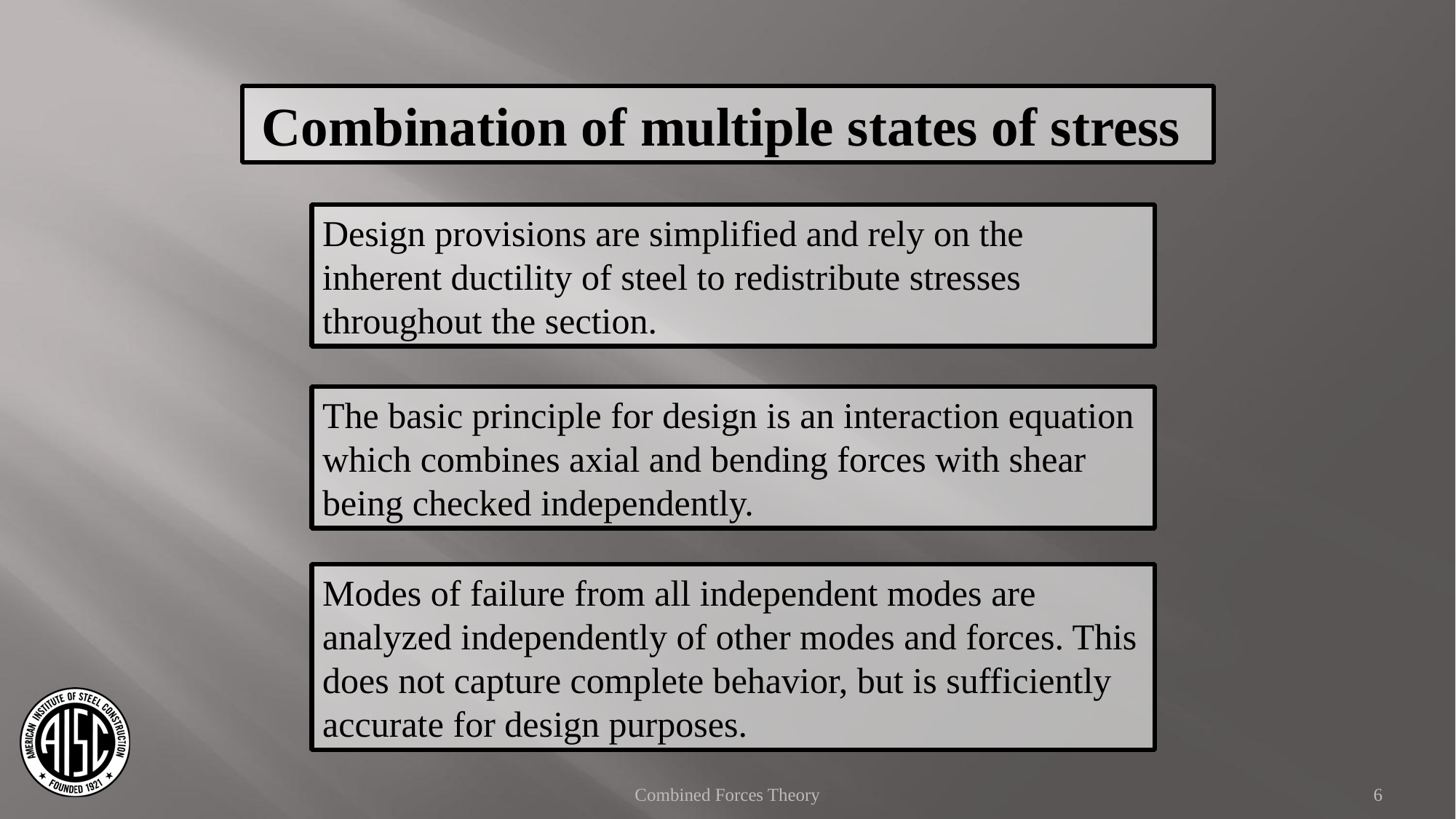

Combination of multiple states of stress
Design provisions are simplified and rely on the inherent ductility of steel to redistribute stresses throughout the section.
The basic principle for design is an interaction equation which combines axial and bending forces with shear  being checked independently.
Modes of failure from all independent modes are analyzed independently of other modes and forces. This does not capture complete behavior, but is sufficiently accurate for design purposes.
Combined Forces Theory
6